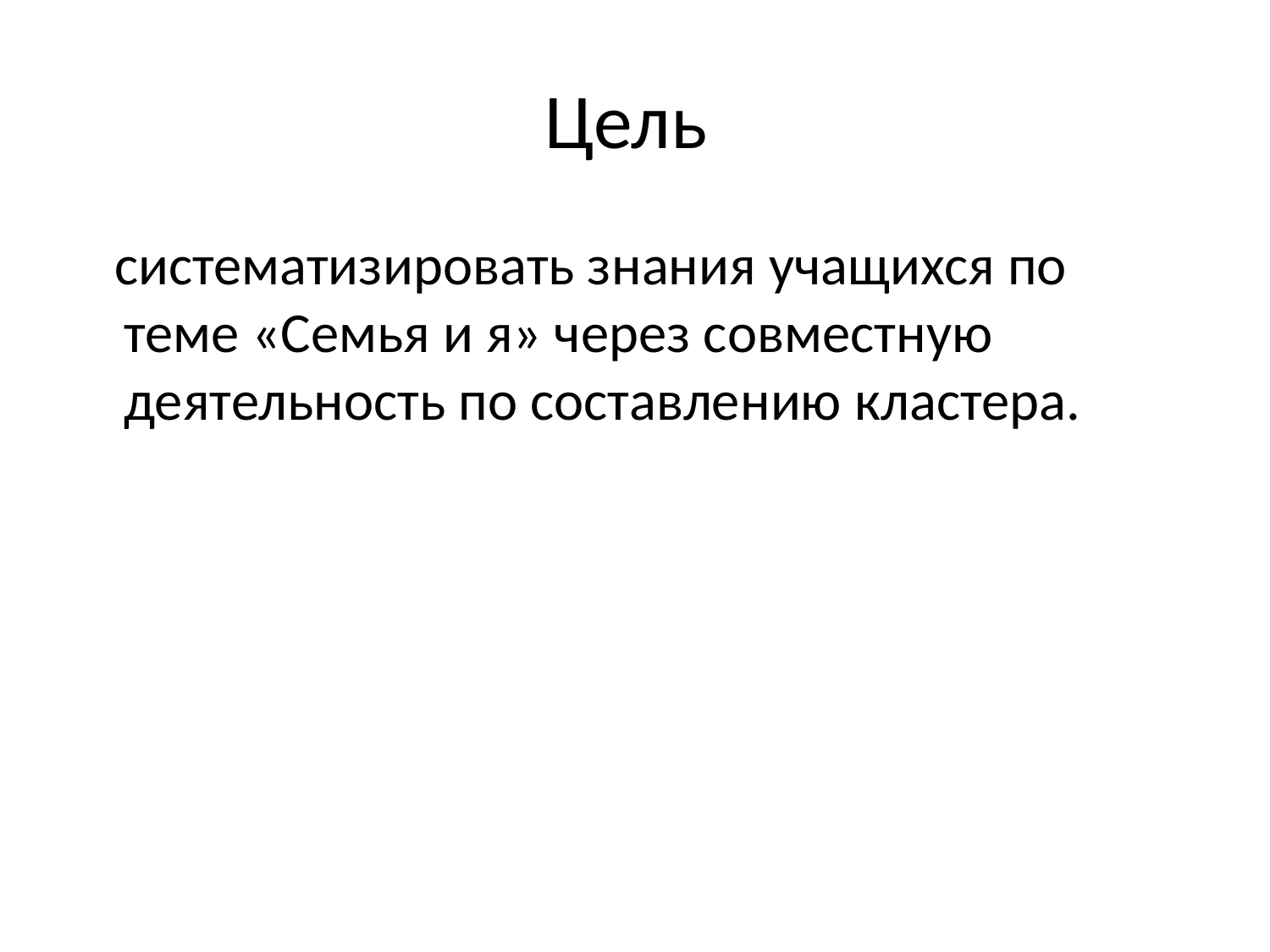

# Цель

   систематизировать знания учащихся по теме «Семья и я» через совместную деятельность по составлению кластера.